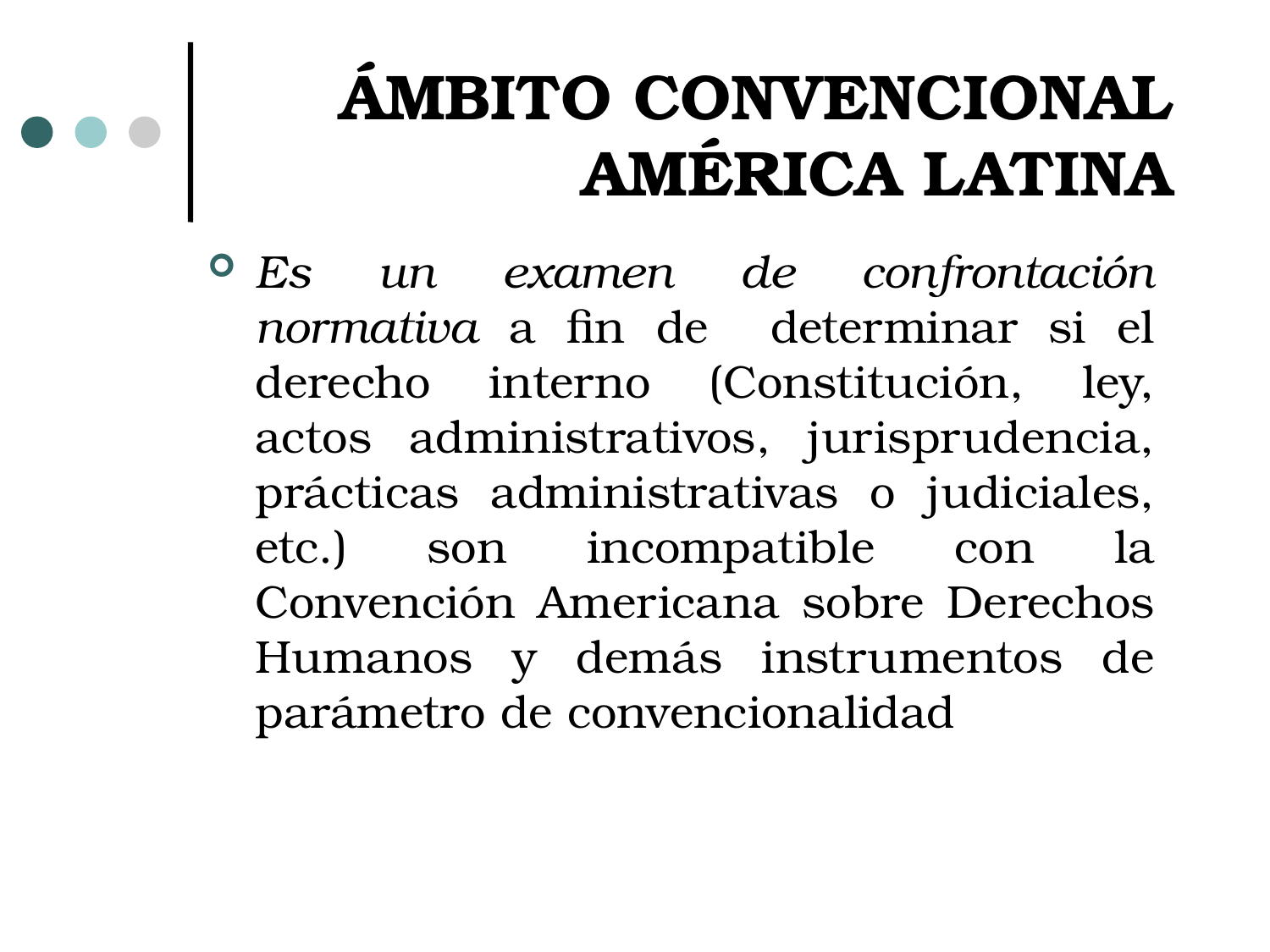

# ÁMBITO CONVENCIONAL AMÉRICA LATINA
Es un examen de confrontación normativa a fin de  determinar si el derecho interno (Constitución, ley, actos administrativos, jurisprudencia, prácticas administrativas o judiciales, etc.) son incompatible con la Convención Americana sobre Derechos Humanos y demás instrumentos de parámetro de convencionalidad